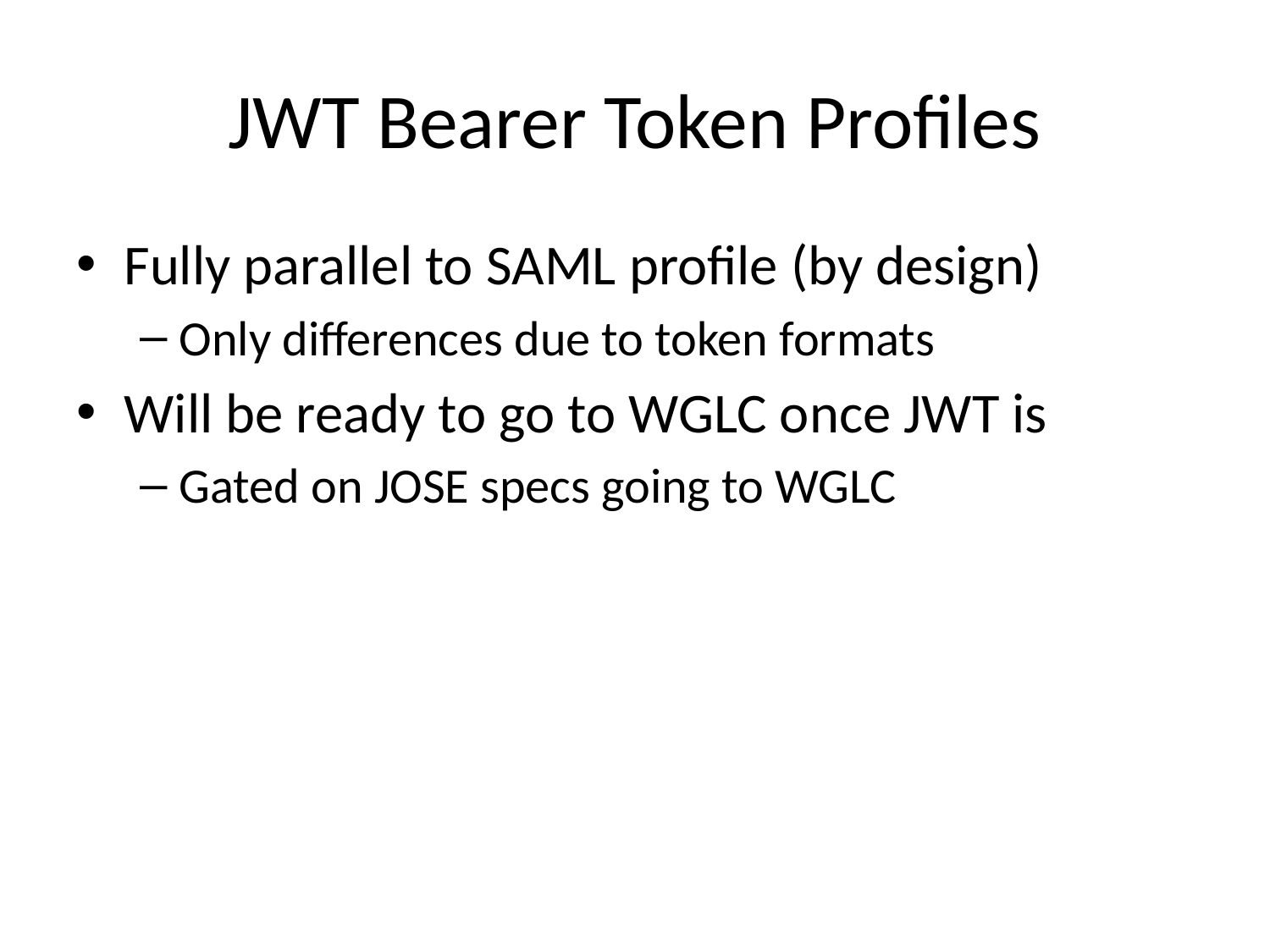

# JWT Bearer Token Profiles
Fully parallel to SAML profile (by design)
Only differences due to token formats
Will be ready to go to WGLC once JWT is
Gated on JOSE specs going to WGLC